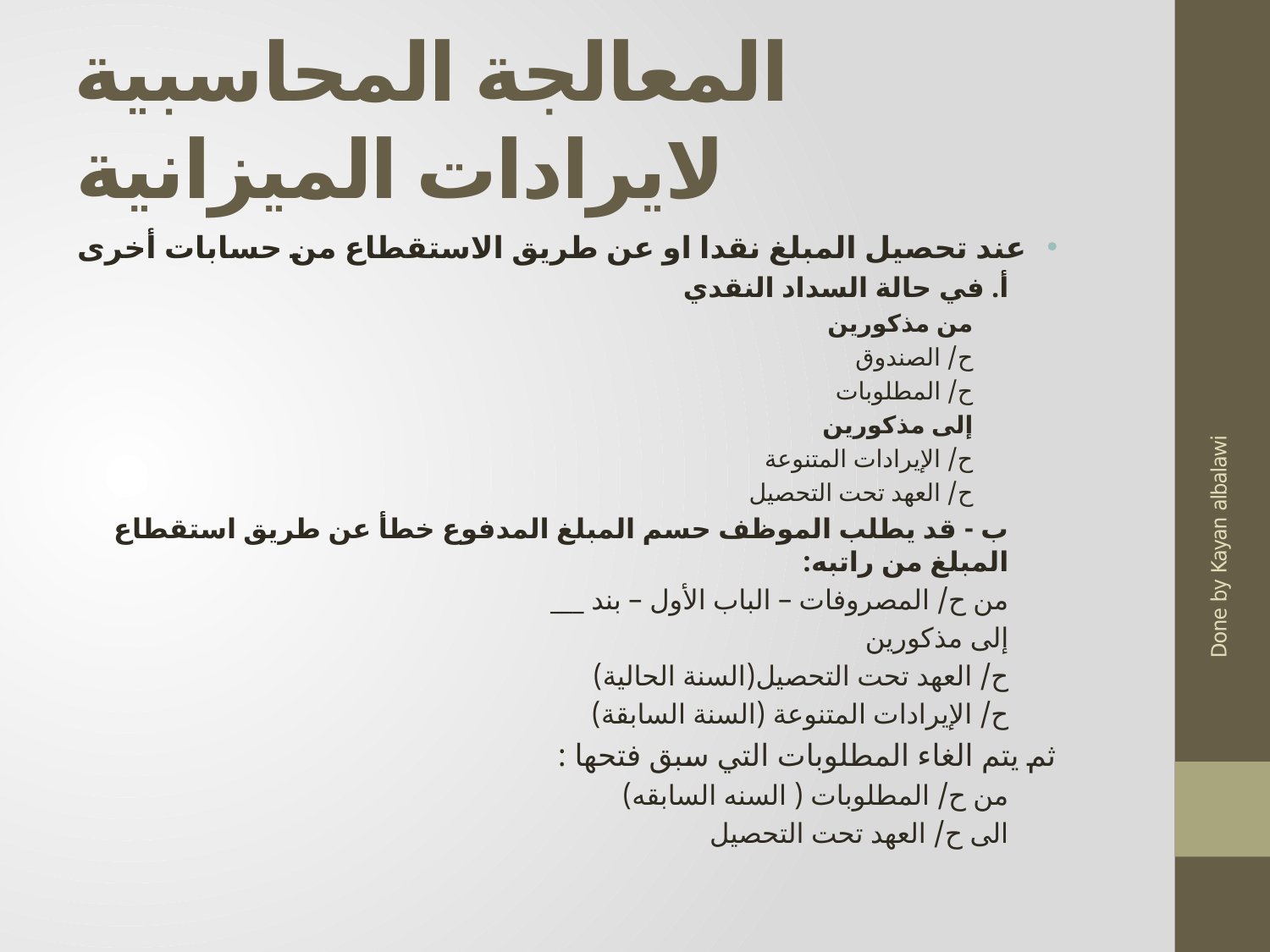

# المعالجة المحاسبية لايرادات الميزانية
عند تحصيل المبلغ نقدا او عن طريق الاستقطاع من حسابات أخرى
أ. في حالة السداد النقدي
من مذكورين
ح/ الصندوق
ح/ المطلوبات
إلى مذكورين
ح/ الإيرادات المتنوعة
ح/ العهد تحت التحصيل
ب - قد يطلب الموظف حسم المبلغ المدفوع خطأ عن طريق استقطاع المبلغ من راتبه:
من ح/ المصروفات – الباب الأول – بند ___
إلى مذكورين
ح/ العهد تحت التحصيل(السنة الحالية)
ح/ الإيرادات المتنوعة (السنة السابقة)
ثم يتم الغاء المطلوبات التي سبق فتحها :
من ح/ المطلوبات ( السنه السابقه)
الى ح/ العهد تحت التحصيل
Done by Kayan albalawi